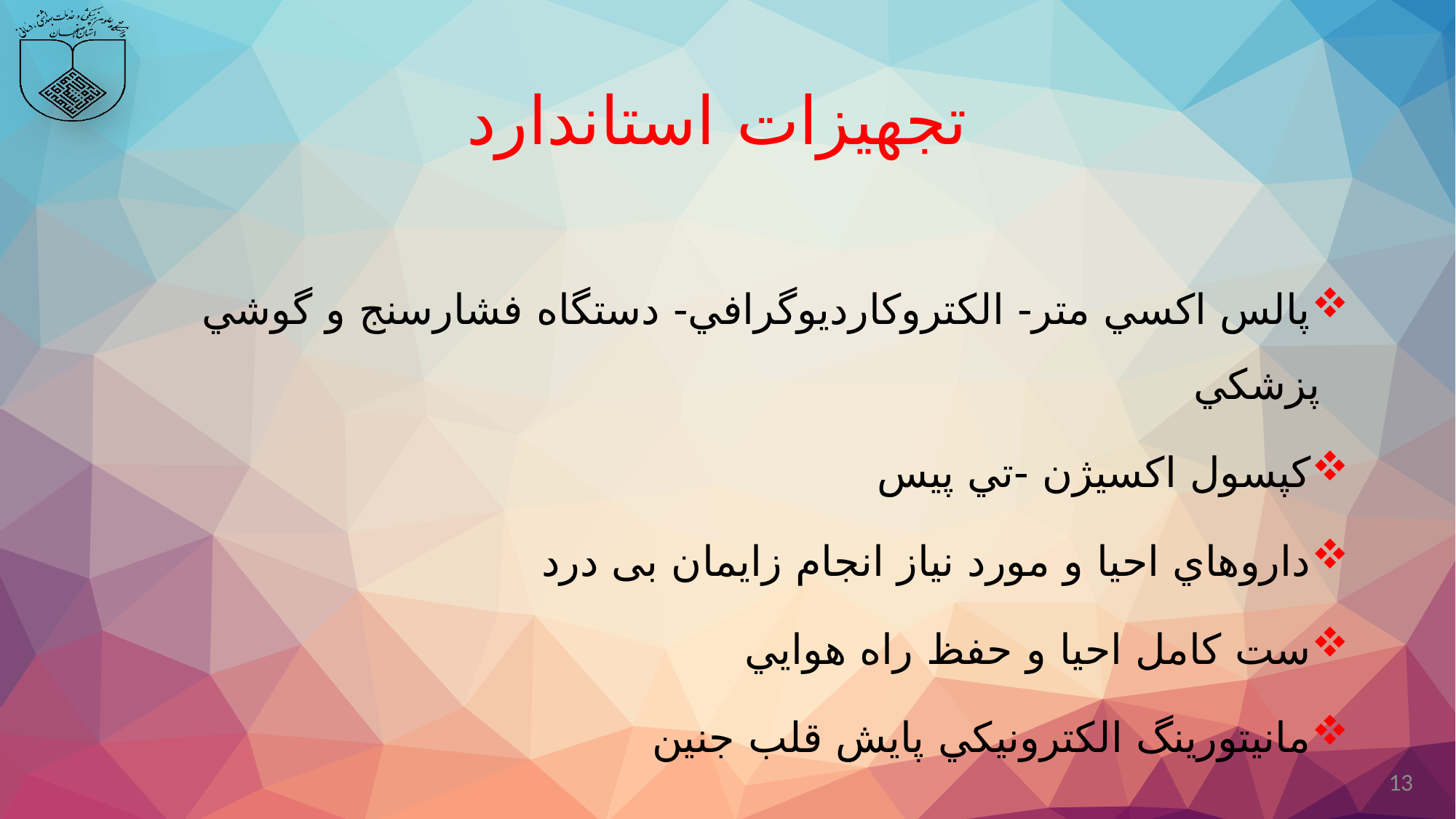

# تجهيزات استاندارد
پالس اكسي متر- الكتروكارديوگرافي- دستگاه فشارسنج و گوشي پزشكي
كپسول اكسيژن -تي پيس
داروهاي احیا و مورد نیاز انجام زایمان بی درد
ست كامل احيا و حفظ راه هوايي
مانيتورينگ الكترونيكي پايش قلب جنين
13